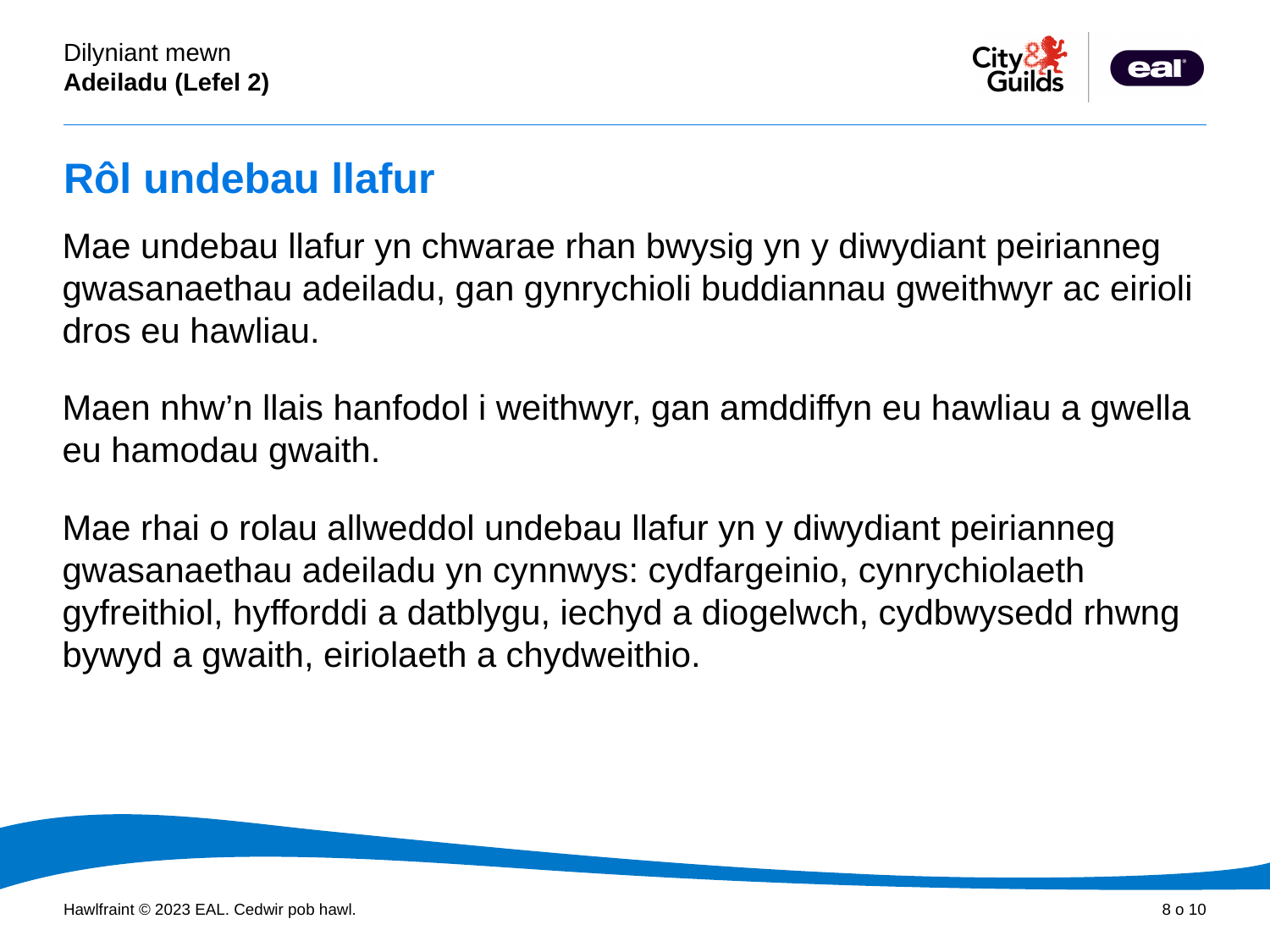

# Rôl undebau llafur
Mae undebau llafur yn chwarae rhan bwysig yn y diwydiant peirianneg gwasanaethau adeiladu, gan gynrychioli buddiannau gweithwyr ac eirioli dros eu hawliau.
Maen nhw’n llais hanfodol i weithwyr, gan amddiffyn eu hawliau a gwella eu hamodau gwaith.
Mae rhai o rolau allweddol undebau llafur yn y diwydiant peirianneg gwasanaethau adeiladu yn cynnwys: cydfargeinio, cynrychiolaeth gyfreithiol, hyfforddi a datblygu, iechyd a diogelwch, cydbwysedd rhwng bywyd a gwaith, eiriolaeth a chydweithio.